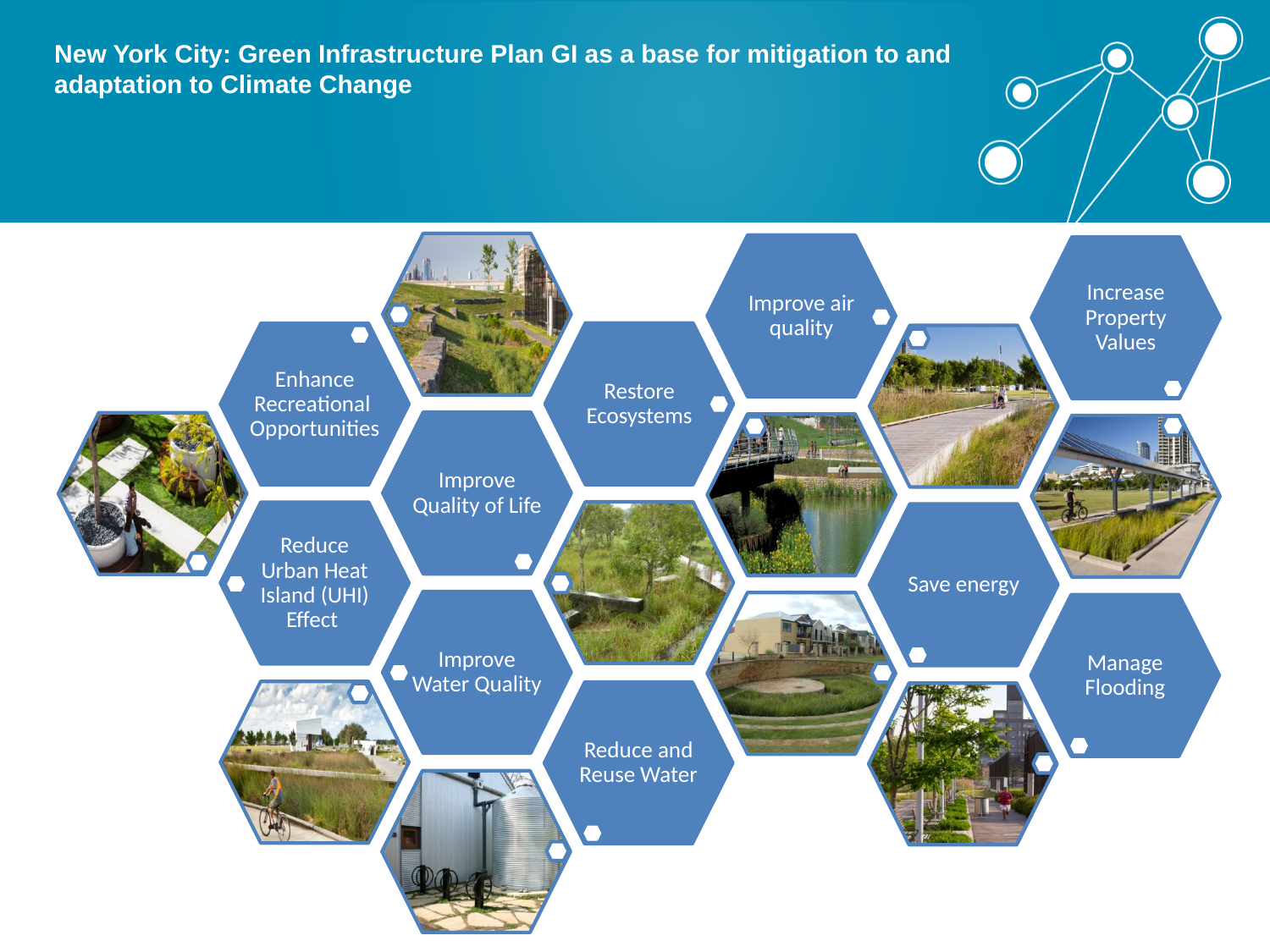

# New York City: Green Infrastructure Plan GI as a base for mitigation to and adaptation to Climate Change
Reduce Urban Heat Island (UHI) Effect
Improve Quality of Life
Enhance Recreational  Opportunities
Restore Ecosystems
Improve air quality
Save energy
Improve Water Quality
Manage Flooding
Increase Property Values
Reduce and Reuse Water